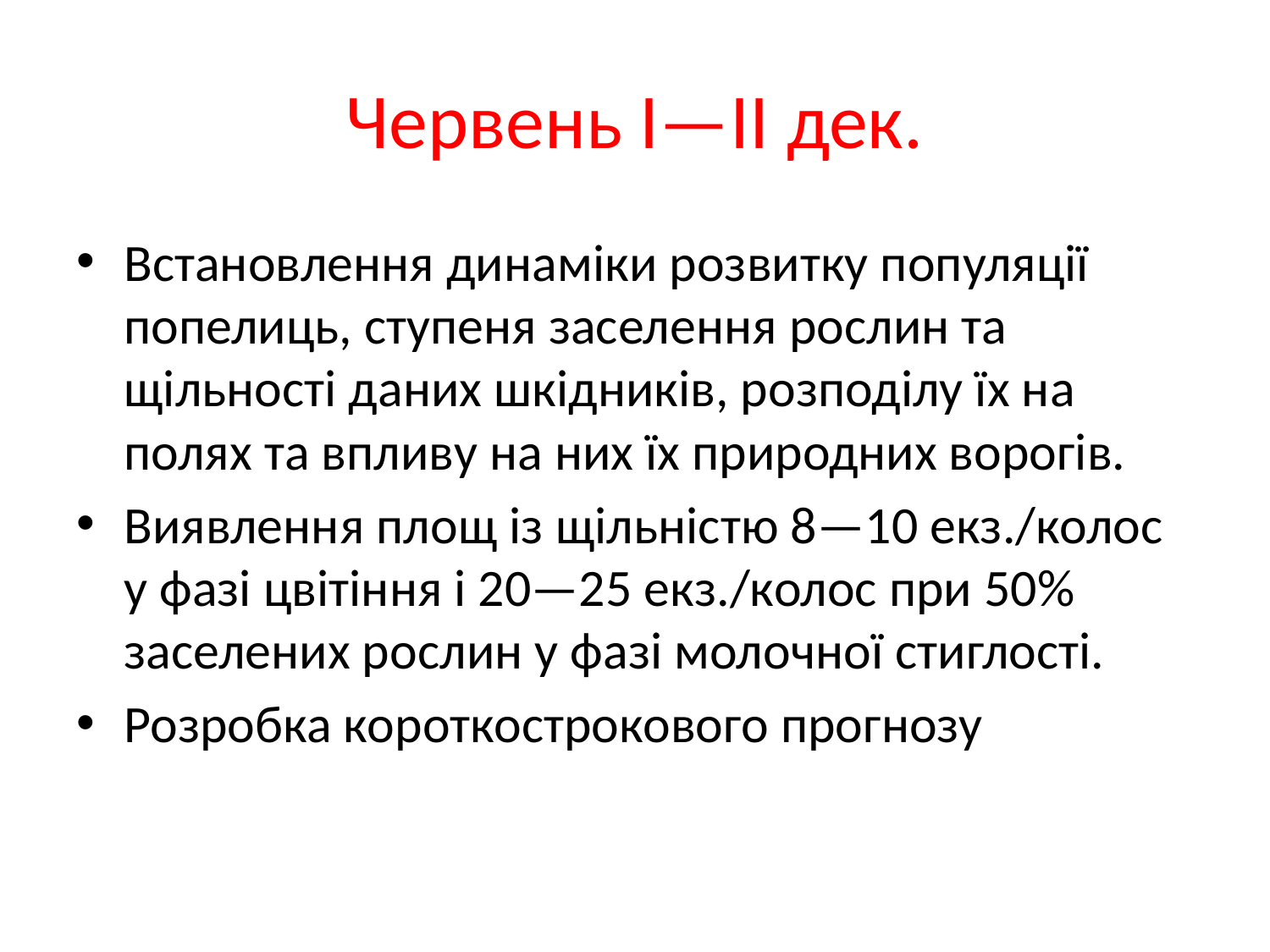

# Червень І—II дек.
Встановлення динаміки розвитку популяції попелиць, ступеня заселення рослин та щільності даних шкідників, розподілу їх на полях та впливу на них їх природних ворогів.
Виявлення площ із щільністю 8—10 екз./колос у фазі цвітіння і 20—25 екз./колос при 50% заселених рослин у фазі молочної стиглості.
Розробка короткострокового прогнозу